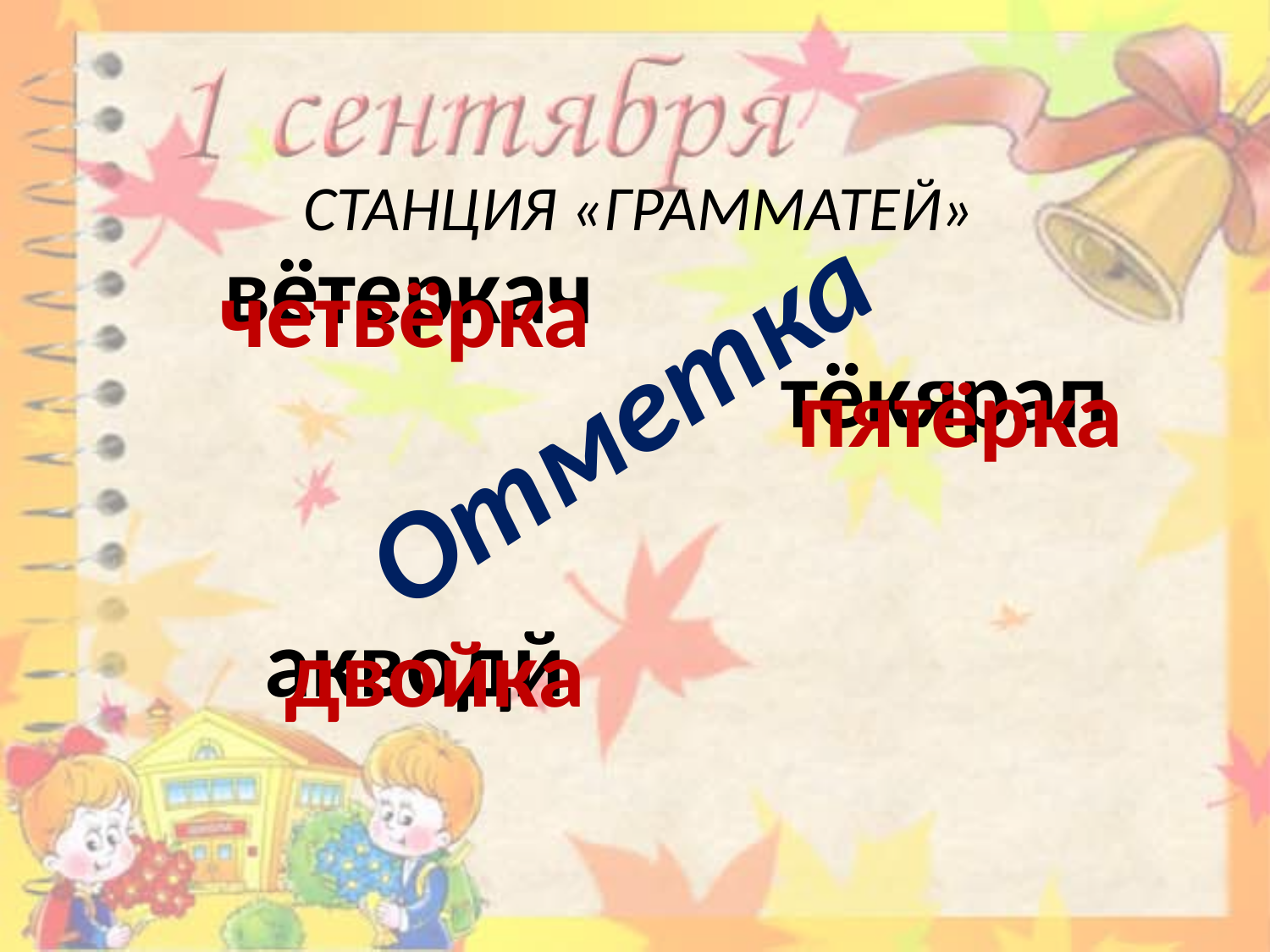

# СТАНЦИЯ «ГРАММАТЕЙ»
 вётеркач
четвёрка
тёкярап
Отметка
пятёрка
акводй
двойка